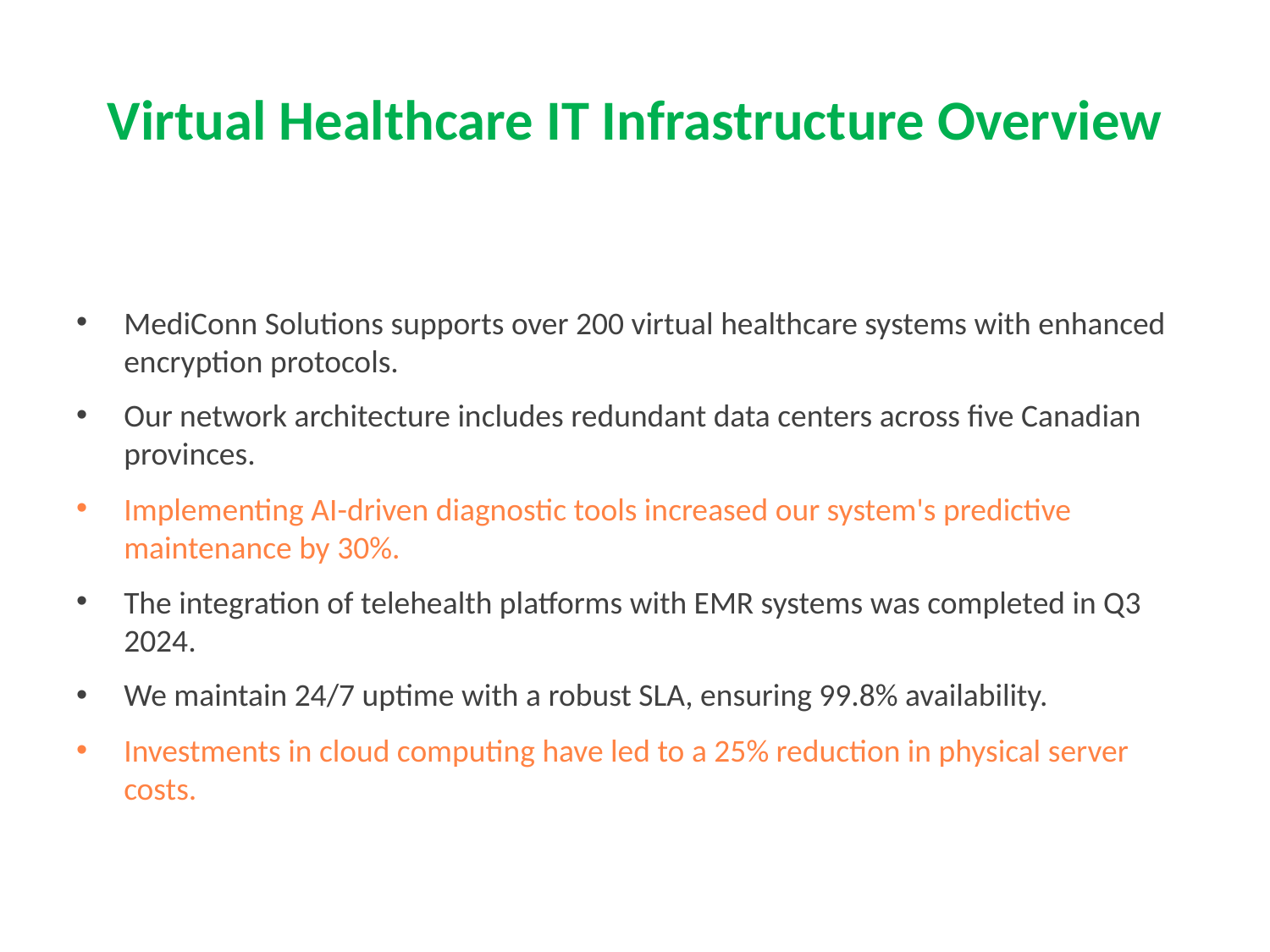

# Virtual Healthcare IT Infrastructure Overview

MediConn Solutions supports over 200 virtual healthcare systems with enhanced encryption protocols.
Our network architecture includes redundant data centers across five Canadian provinces.
Implementing AI-driven diagnostic tools increased our system's predictive maintenance by 30%.
The integration of telehealth platforms with EMR systems was completed in Q3 2024.
We maintain 24/7 uptime with a robust SLA, ensuring 99.8% availability.
Investments in cloud computing have led to a 25% reduction in physical server costs.